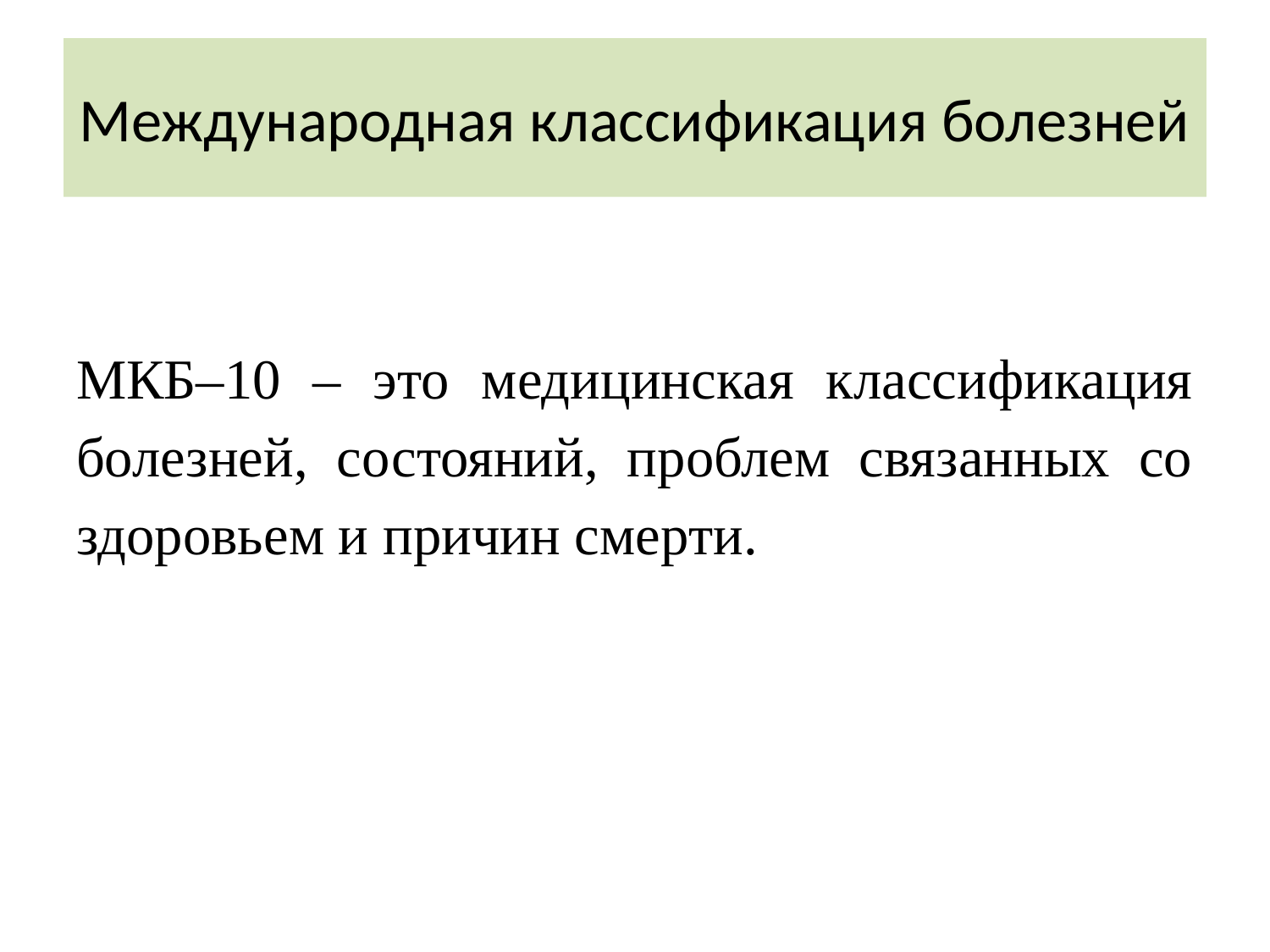

# Международная классификация болезней
МКБ–10 – это медицинская классификация болезней, состояний, проблем связанных со здоровьем и причин смерти.